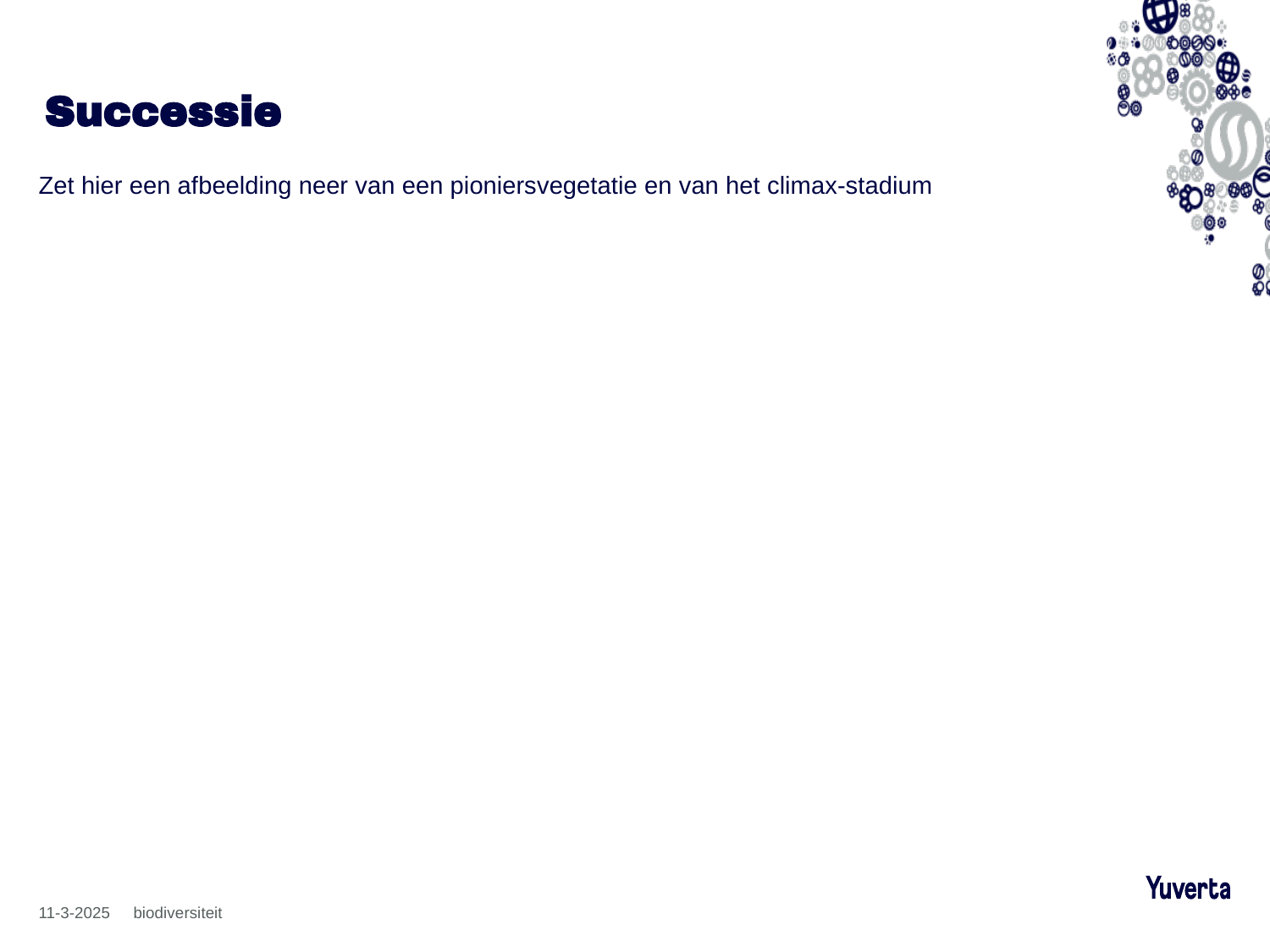

# Successie
Zet hier een afbeelding neer van een pioniersvegetatie en van het climax-stadium

11-3-2025
biodiversiteit